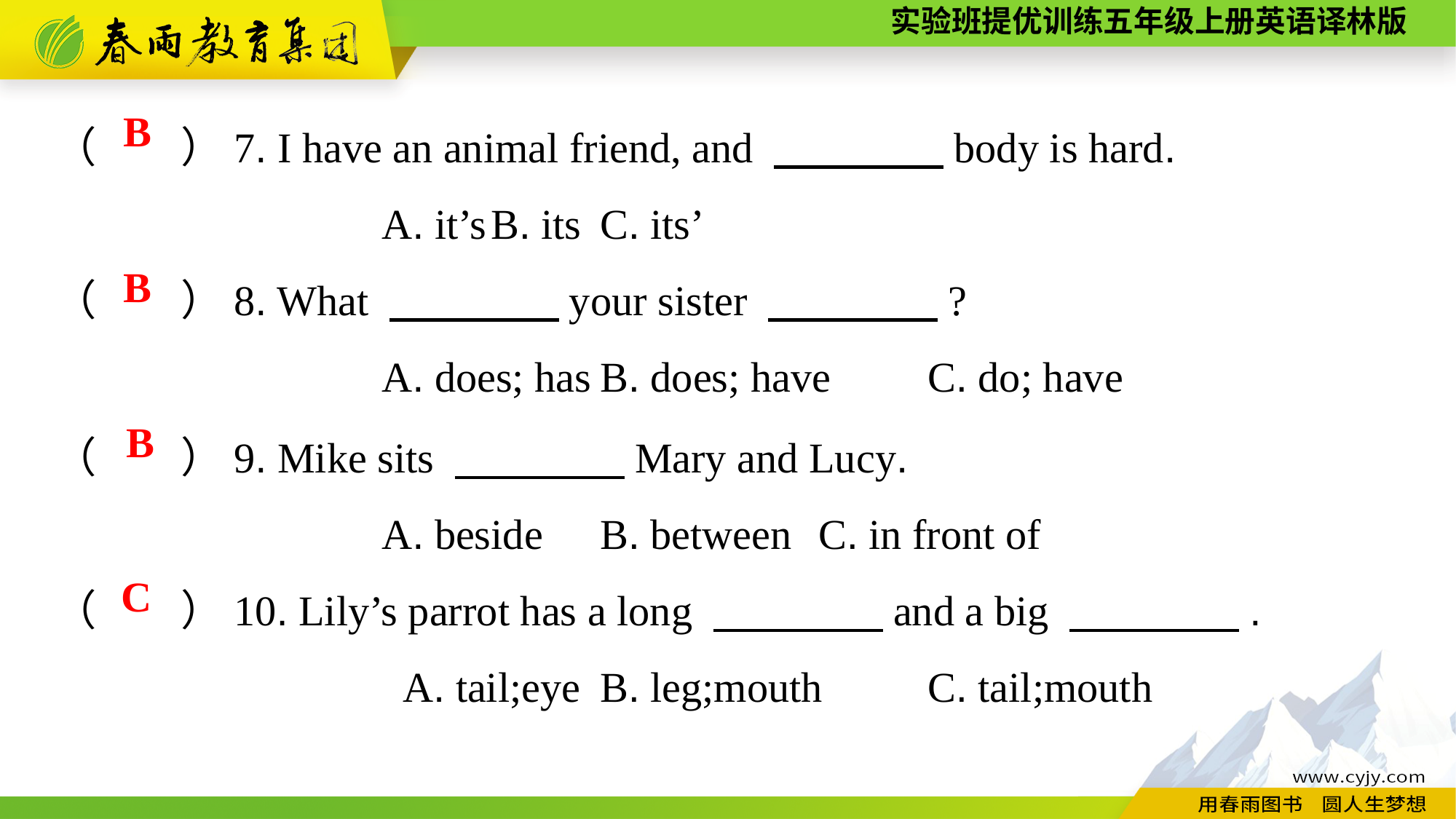

（　　）7. I have an animal friend, and 　　　　body is hard.
			A. it’s	B. its	C. its’
（　　）8. What 　　　　your sister 　　　　?
			A. does; has	B. does; have	C. do; have
B
B
（　　）9. Mike sits 　　　　Mary and Lucy.
			A. beside	B. between	C. in front of
（　　）10. Lily’s parrot has a long 　　　　and a big 　　　　.
			  A. tail;eye	B. leg;mouth	C. tail;mouth
B
C